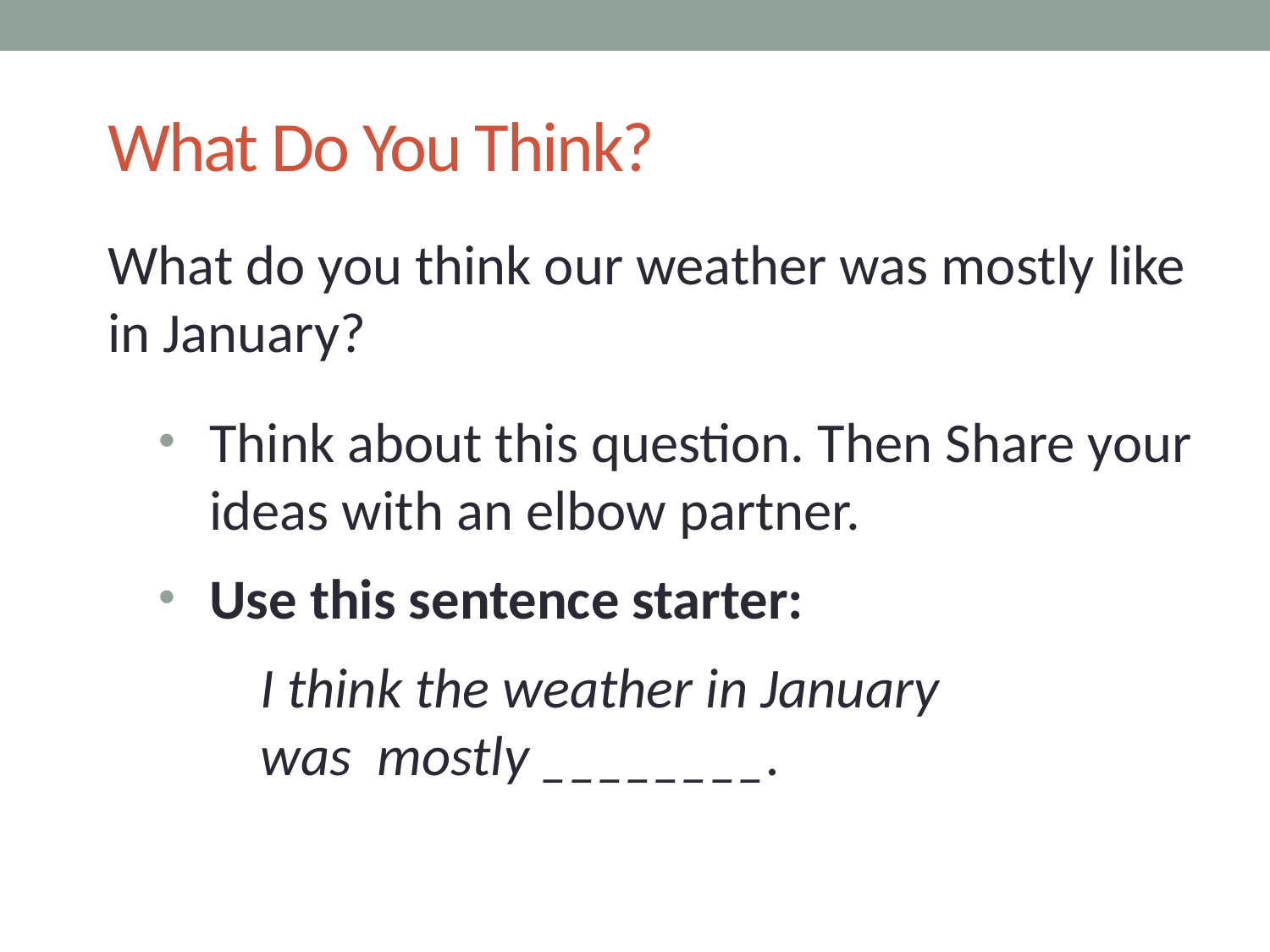

# What Do You Think?
What do you think our weather was mostly like in January?
Think about this question. Then Share your ideas with an elbow partner.
Use this sentence starter:
I think the weather in January
was  mostly ________.